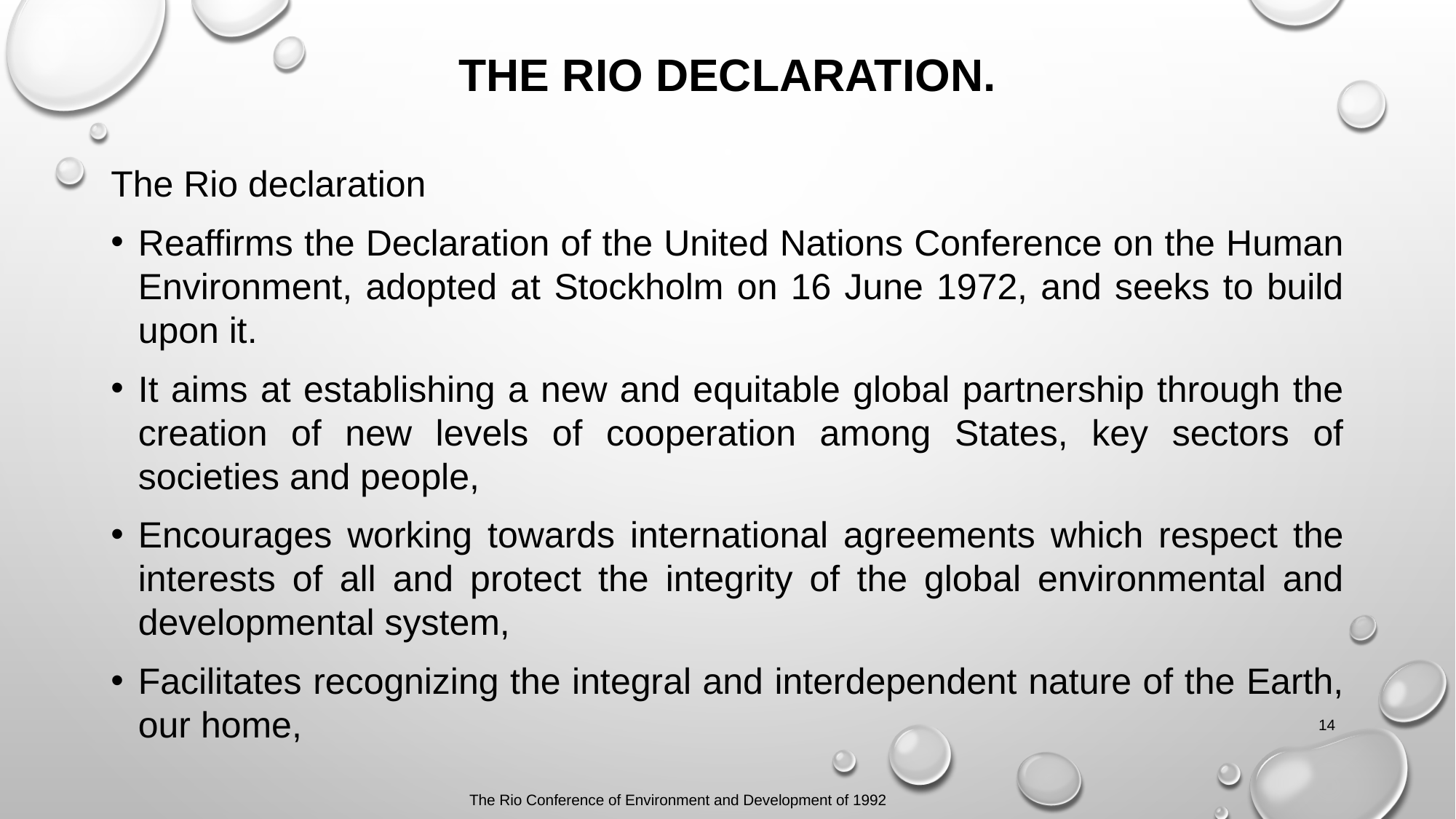

# The RIO DECLARATION.
The Rio declaration
Reaffirms the Declaration of the United Nations Conference on the Human Environment, adopted at Stockholm on 16 June 1972, and seeks to build upon it.
It aims at establishing a new and equitable global partnership through the creation of new levels of cooperation among States, key sectors of societies and people,
Encourages working towards international agreements which respect the interests of all and protect the integrity of the global environmental and developmental system,
Facilitates recognizing the integral and interdependent nature of the Earth, our home,
14
The Rio Conference of Environment and Development of 1992